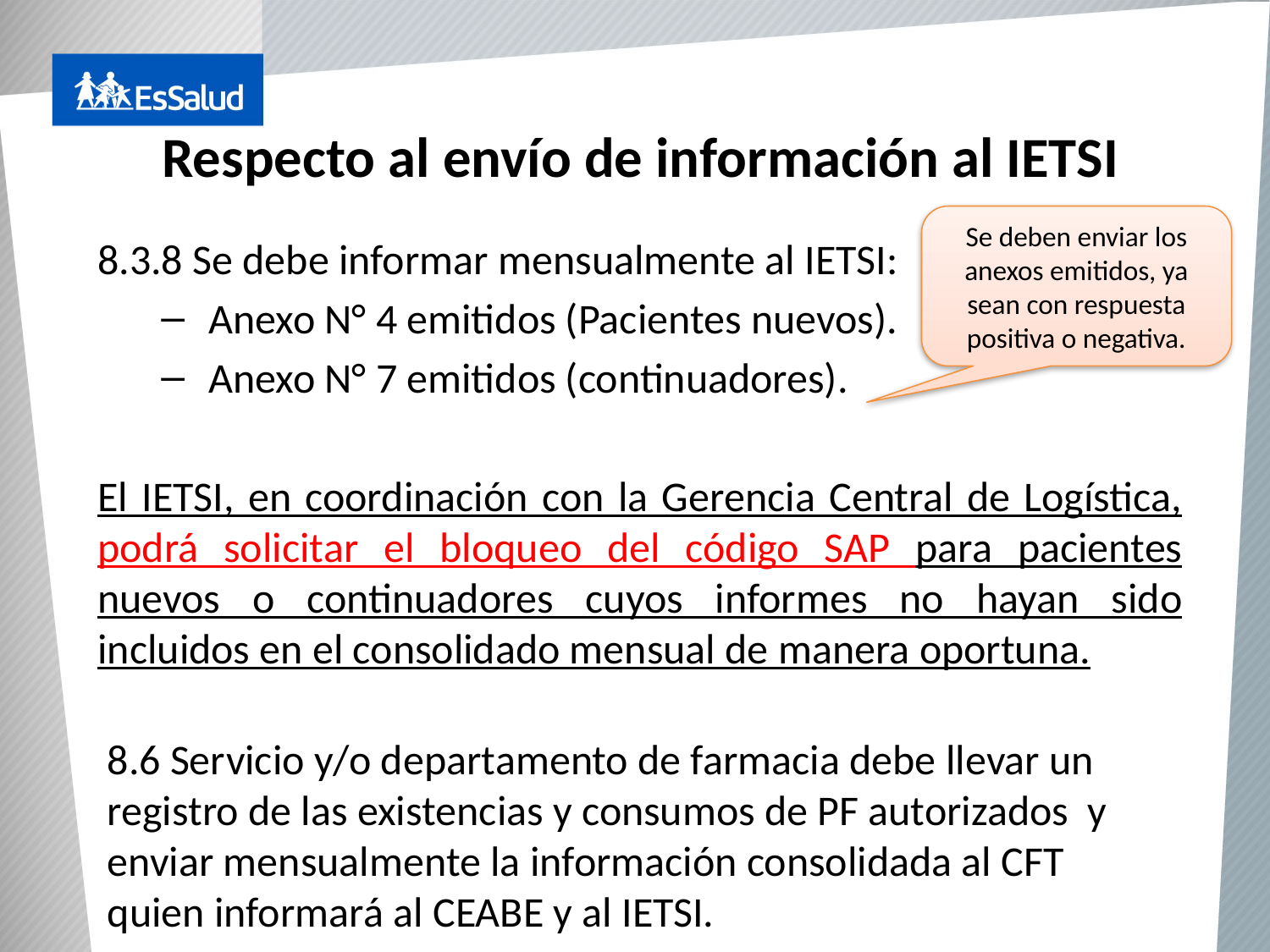

# Respecto al envío de información al IETSI
Se deben enviar los anexos emitidos, ya sean con respuesta positiva o negativa.
8.3.8 Se debe informar mensualmente al IETSI:
Anexo N° 4 emitidos (Pacientes nuevos).
Anexo N° 7 emitidos (continuadores).

El IETSI, en coordinación con la Gerencia Central de Logística, podrá solicitar el bloqueo del código SAP para pacientes nuevos o continuadores cuyos informes no hayan sido incluidos en el consolidado mensual de manera oportuna.

8.6 Servicio y/o departamento de farmacia debe llevar un registro de las existencias y consumos de PF autorizados  y enviar mensualmente la información consolidada al CFT  quien informará al CEABE y al IETSI.